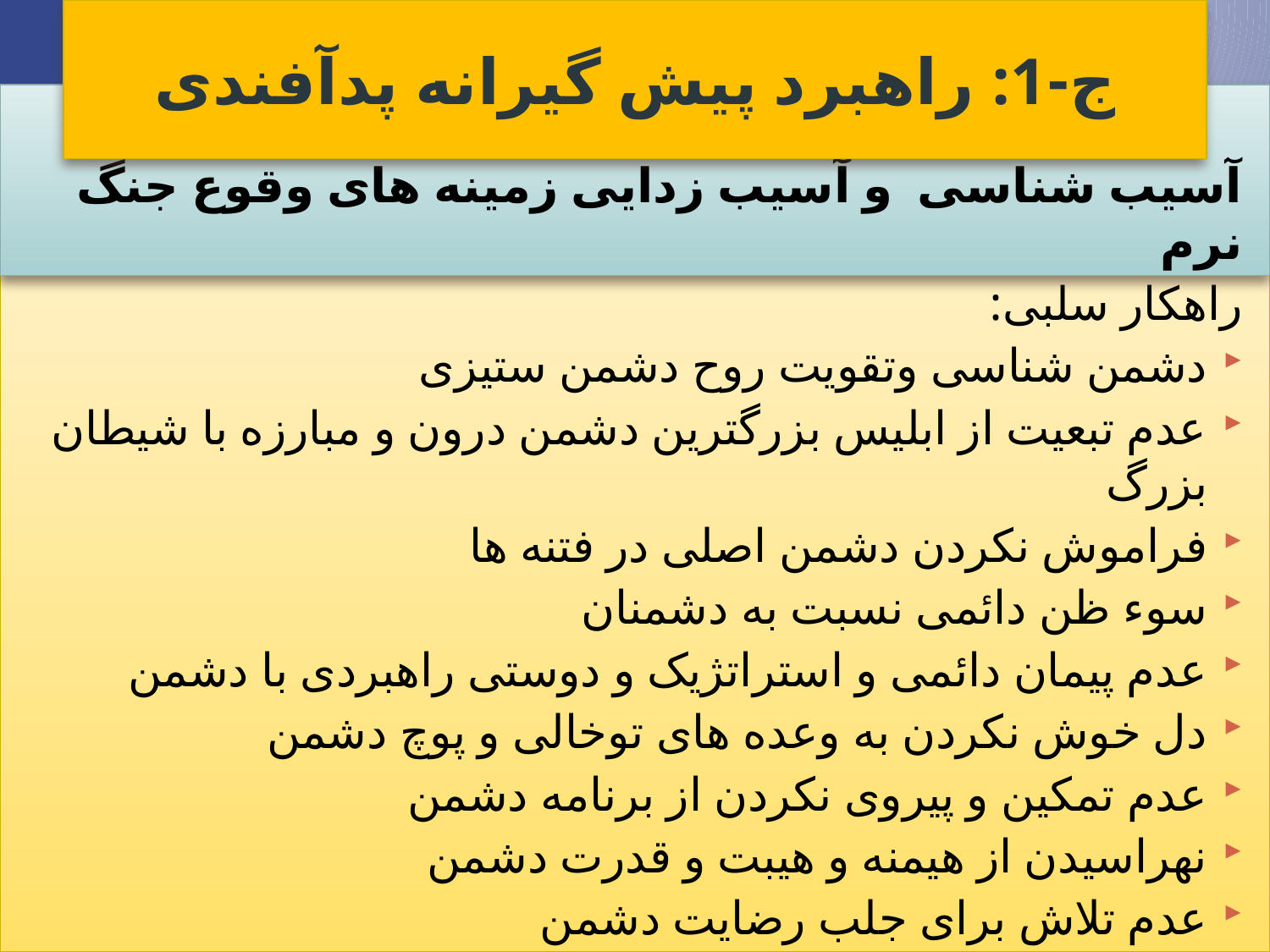

# ج-1: راهبرد پیش گیرانه پدآفندی

آسیب شناسی  و آسیب زدایی زمینه های وقوع جنگ نرم

راهکار سلبی:
دشمن شناسی وتقویت روح دشمن ستیزی
عدم تبعیت از ابلیس بزرگترین دشمن درون و مبارزه با شیطان بزرگ
فراموش نکردن دشمن اصلی در فتنه ها
سوء ظن دائمی نسبت به دشمنان
عدم پیمان دائمی و استراتژیک و دوستی راهبردی با دشمن
دل خوش نکردن به وعده های توخالی و پوچ دشمن
عدم تمکین و پیروی نکردن از برنامه دشمن
نهراسیدن از هیمنه و هیبت و قدرت دشمن
عدم تلاش برای جلب رضایت دشمن